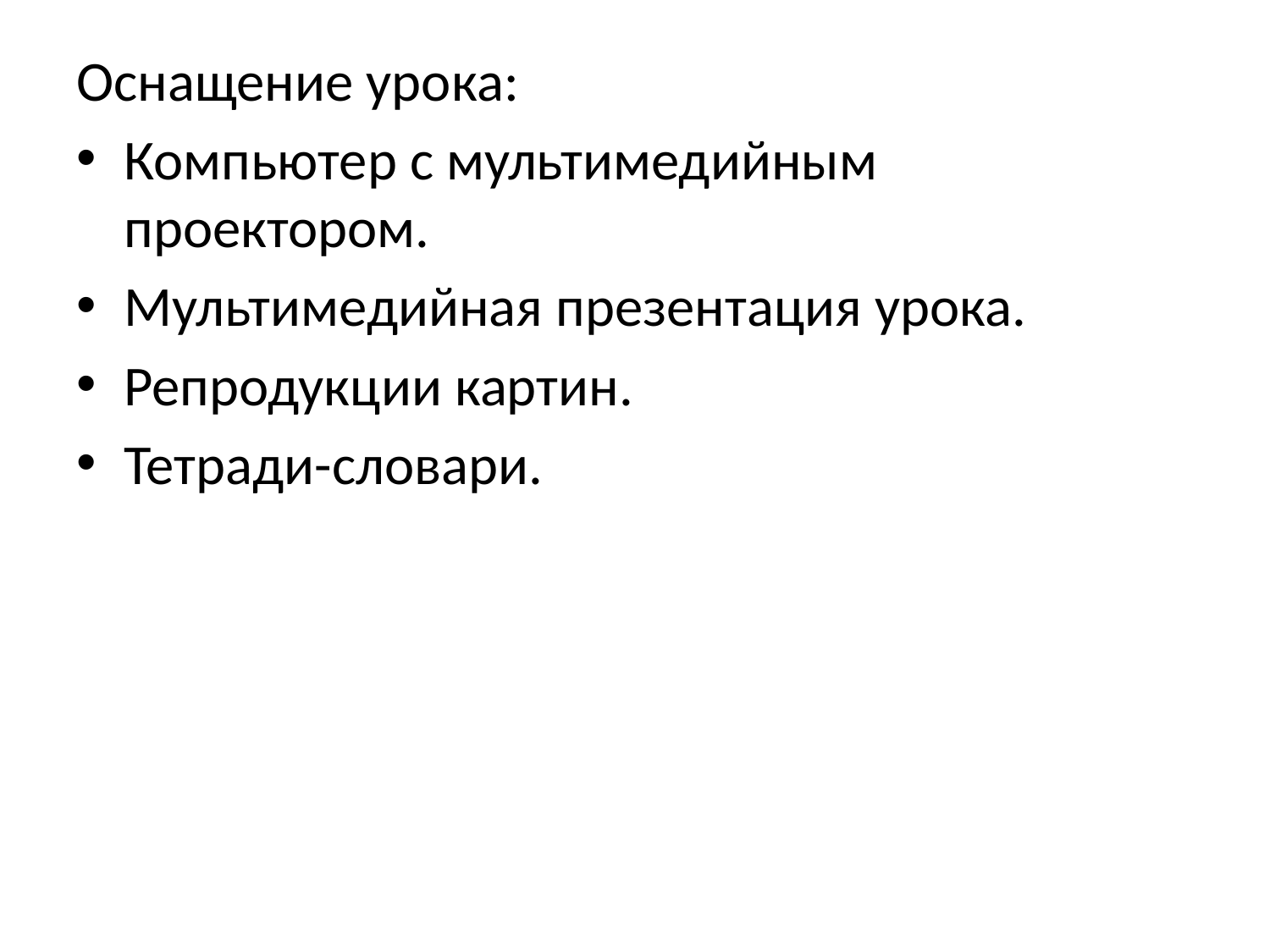

# Оснащение урока:
Компьютер с мультимедийным проектором.
Мультимедийная презентация урока.
Репродукции картин.
Тетради-словари.